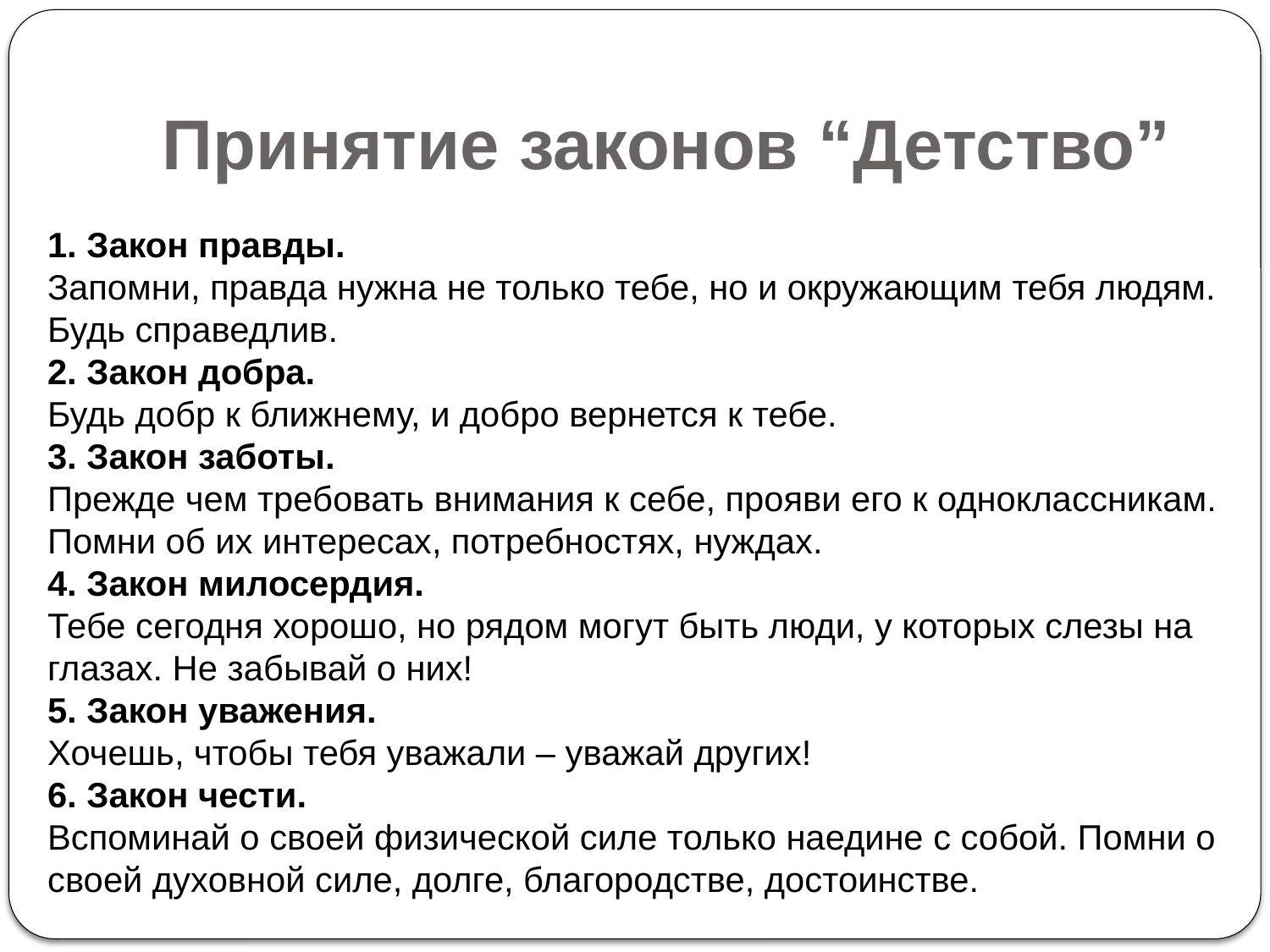

# Принятие законов “Детство”
1. Закон правды.
Запомни, правда нужна не только тебе, но и окружающим тебя людям. Будь справедлив.
2. Закон добра.
Будь добр к ближнему, и добро вернется к тебе.
3. Закон заботы.
Прежде чем требовать внимания к себе, прояви его к одноклассникам. Помни об их интересах, потребностях, нуждах.
4. Закон милосердия.
Тебе сегодня хорошо, но рядом могут быть люди, у которых слезы на глазах. Не забывай о них!
5. Закон уважения.
Хочешь, чтобы тебя уважали – уважай других!
6. Закон чести.
Вспоминай о своей физической силе только наедине с собой. Помни о своей духовной силе, долге, благородстве, достоинстве.